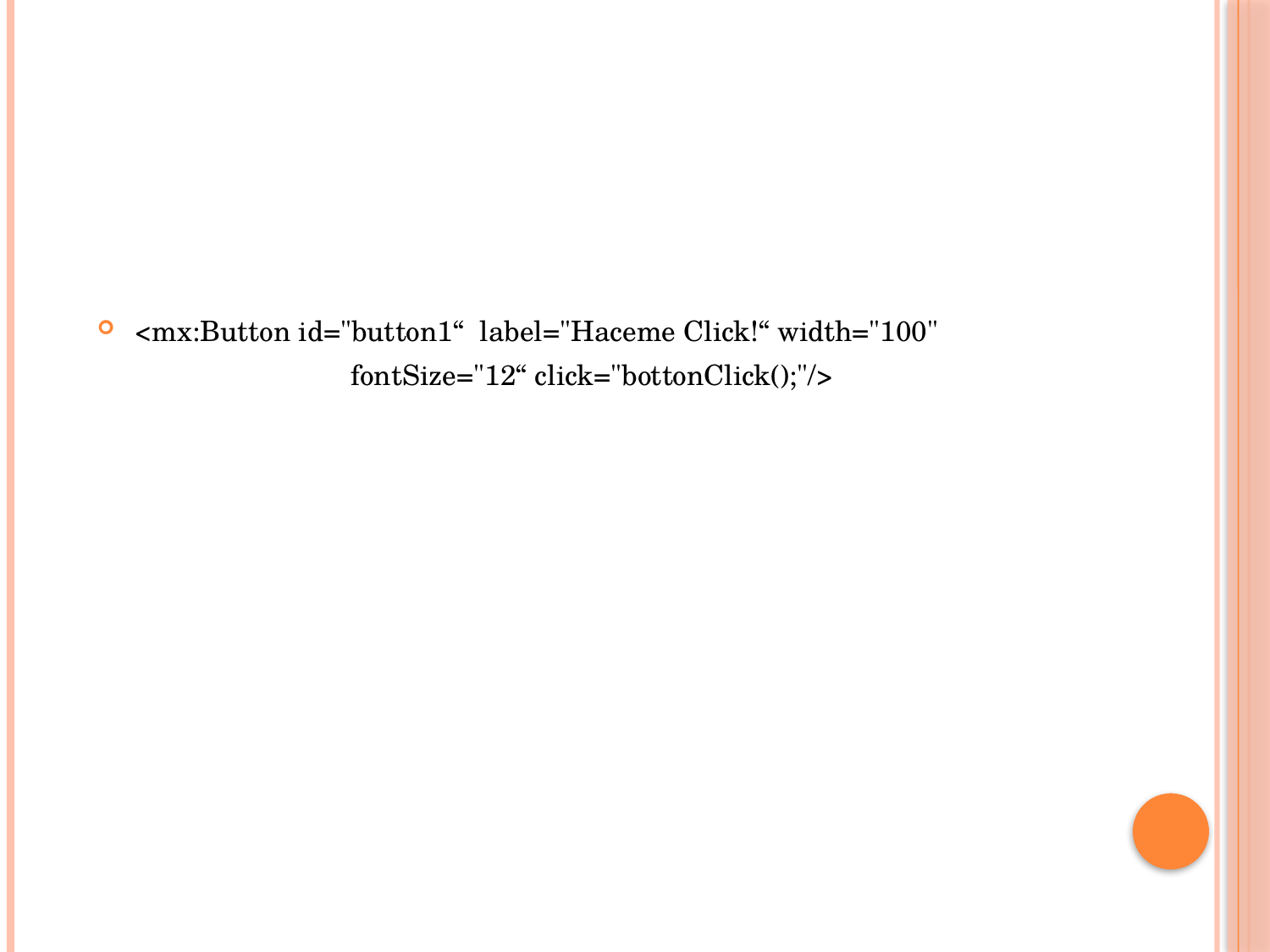

<mx:Button id="button1“  label="Haceme Click!“ width="100"
 		fontSize="12“ click="bottonClick();"/>